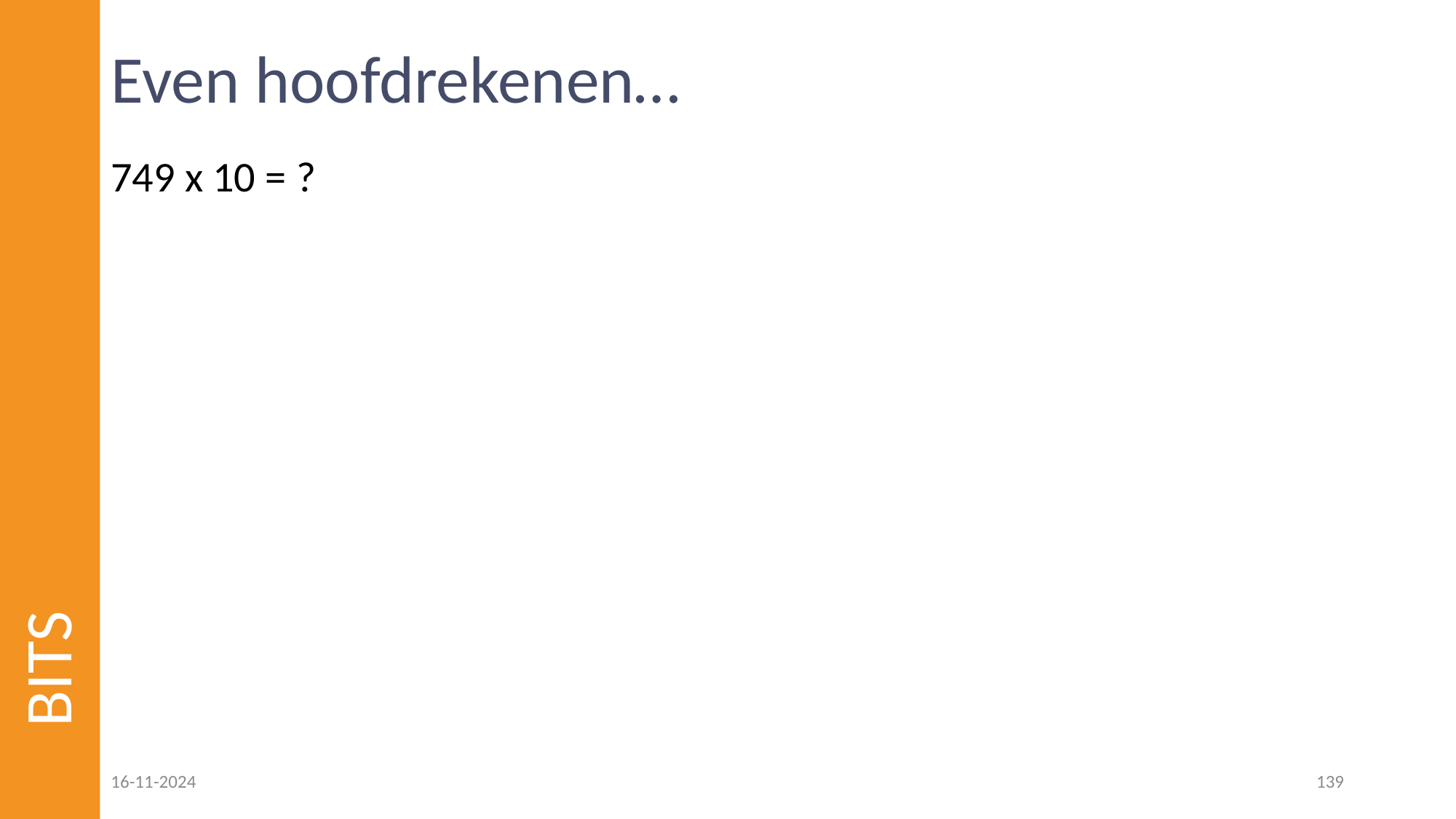

# Even hoofdrekenen…
749 x 10 = ?
BITS
16-11-2024

139